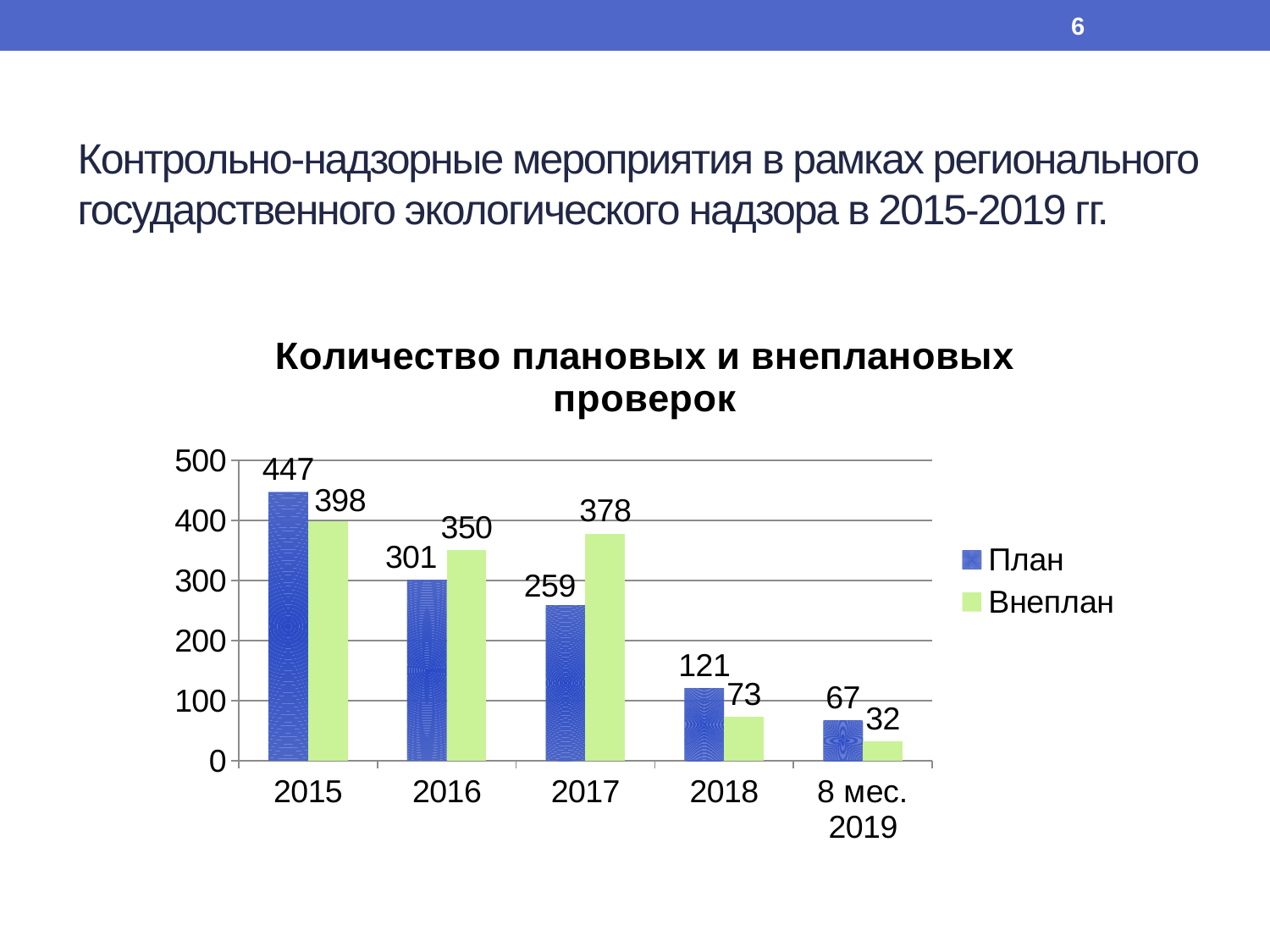

6
# Контрольно-надзорные мероприятия в рамках регионального государственного экологического надзора в 2015-2019 гг.

### Chart: Количество плановых и внеплановых проверок

| Category | План | Внеплан |
|---|---|---|
| 2015 | 447.0 | 398.0 |
| 2016 | 301.0 | 350.0 |
| 2017 | 259.0 | 378.0 |
| 2018 | 121.0 | 73.0 |
| 8 мес. 2019 | 67.0 | 32.0 |